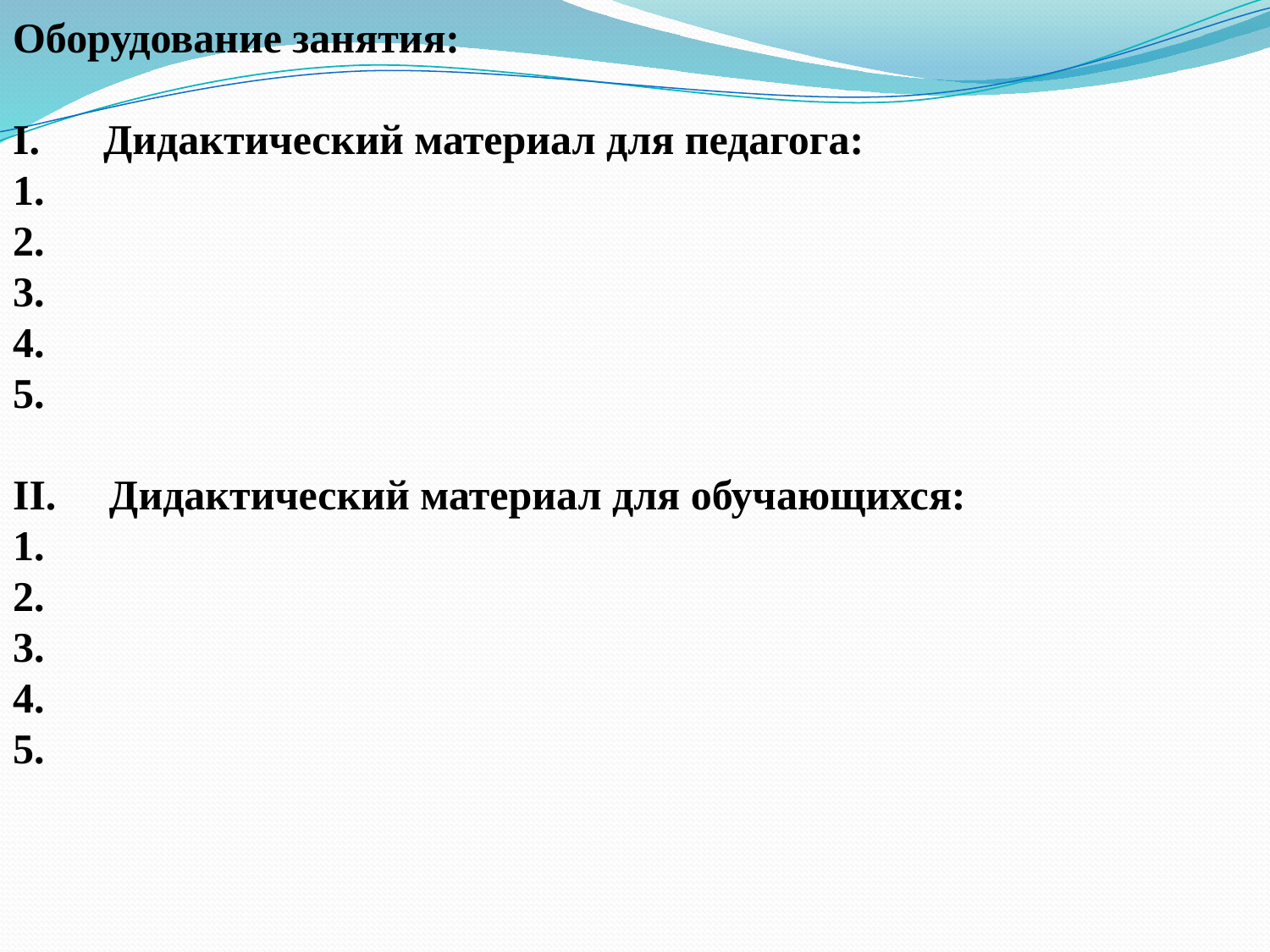

Оборудование занятия:

I.      Дидактический материал для педагога:
1.
2.
3.
4.
5.

ІІ.     Дидактический материал для обучающихся:
1.
2.
3.
4.
5.